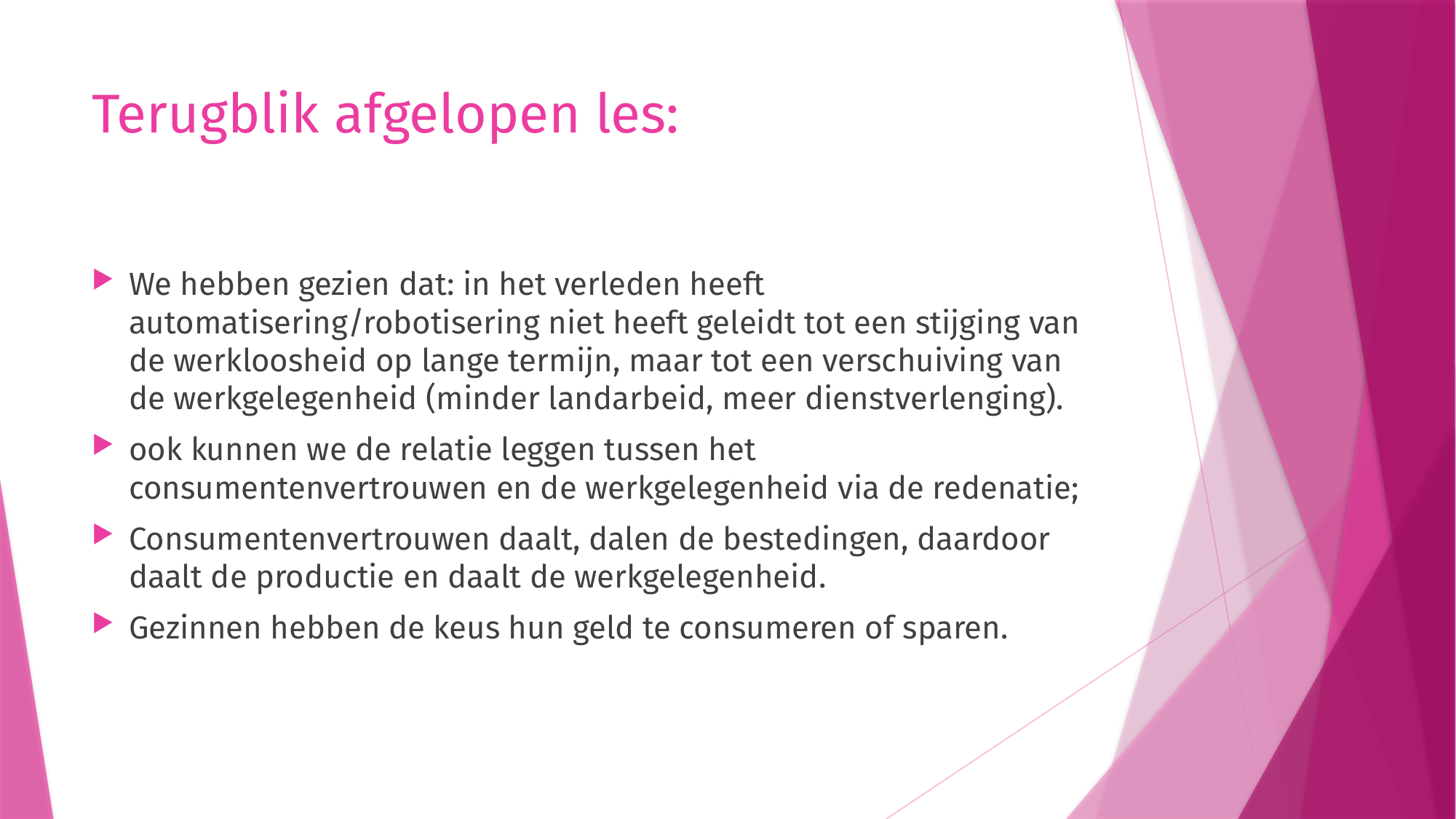

# Terugblik afgelopen les:
We hebben gezien dat: in het verleden heeft automatisering/robotisering niet heeft geleidt tot een stijging van de werkloosheid op lange termijn, maar tot een verschuiving van de werkgelegenheid (minder landarbeid, meer dienstverlenging).
ook kunnen we de relatie leggen tussen het consumentenvertrouwen en de werkgelegenheid via de redenatie;
Consumentenvertrouwen daalt, dalen de bestedingen, daardoor daalt de productie en daalt de werkgelegenheid.
Gezinnen hebben de keus hun geld te consumeren of sparen.